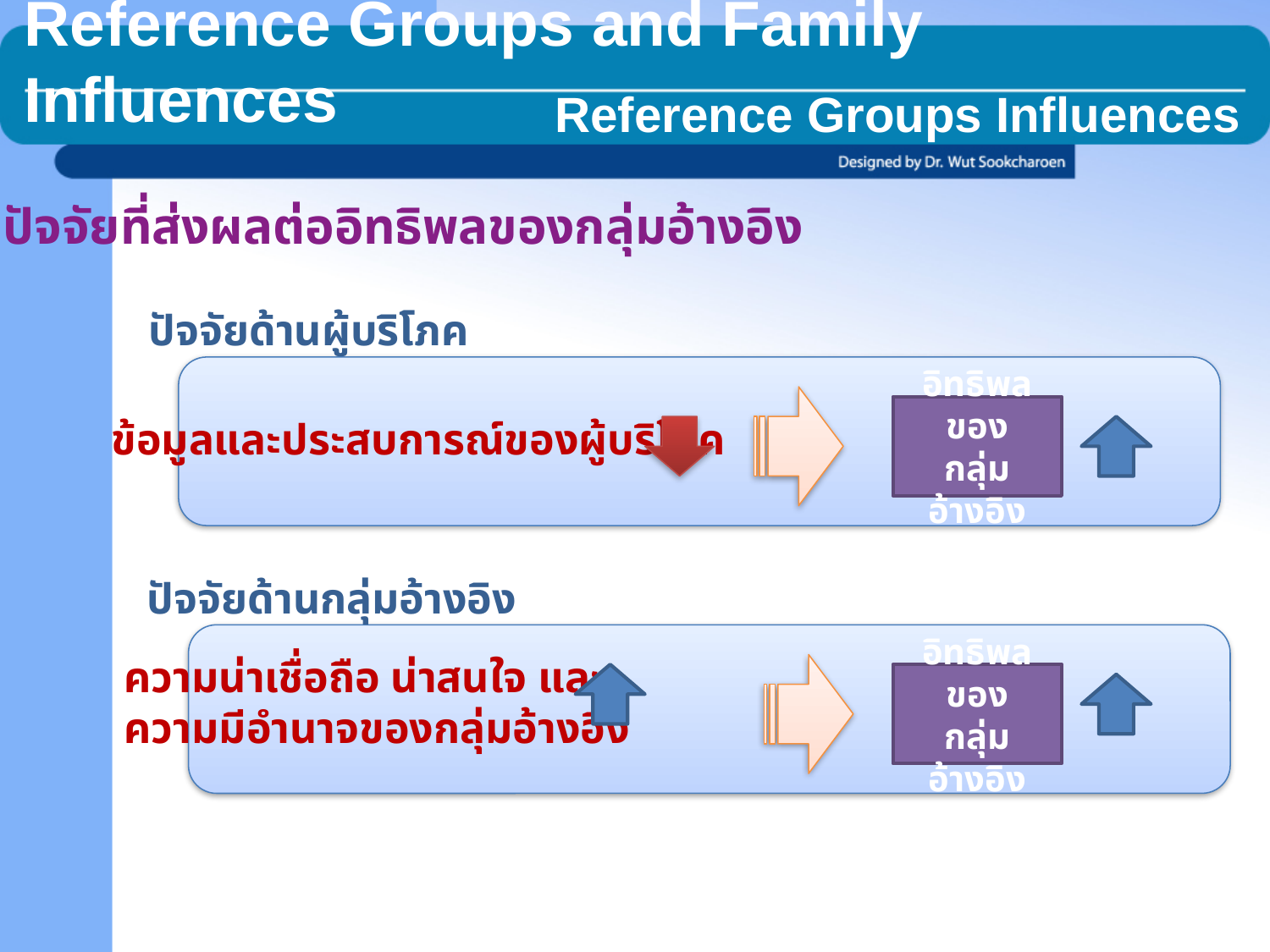

Reference Groups and Family Influences
Reference Groups Influences
ปัจจัยที่ส่งผลต่ออิทธิพลของกลุ่มอ้างอิง
ปัจจัยด้านผู้บริโภค

อิทธิพลของ
กลุ่มอ้างอิง
ข้อมูลและประสบการณ์ของผู้บริโภค

ปัจจัยด้านกลุ่มอ้างอิง

ความน่าเชื่อถือ น่าสนใจ และ
ความมีอำนาจของกลุ่มอ้างอิง

อิทธิพลของ
กลุ่มอ้างอิง